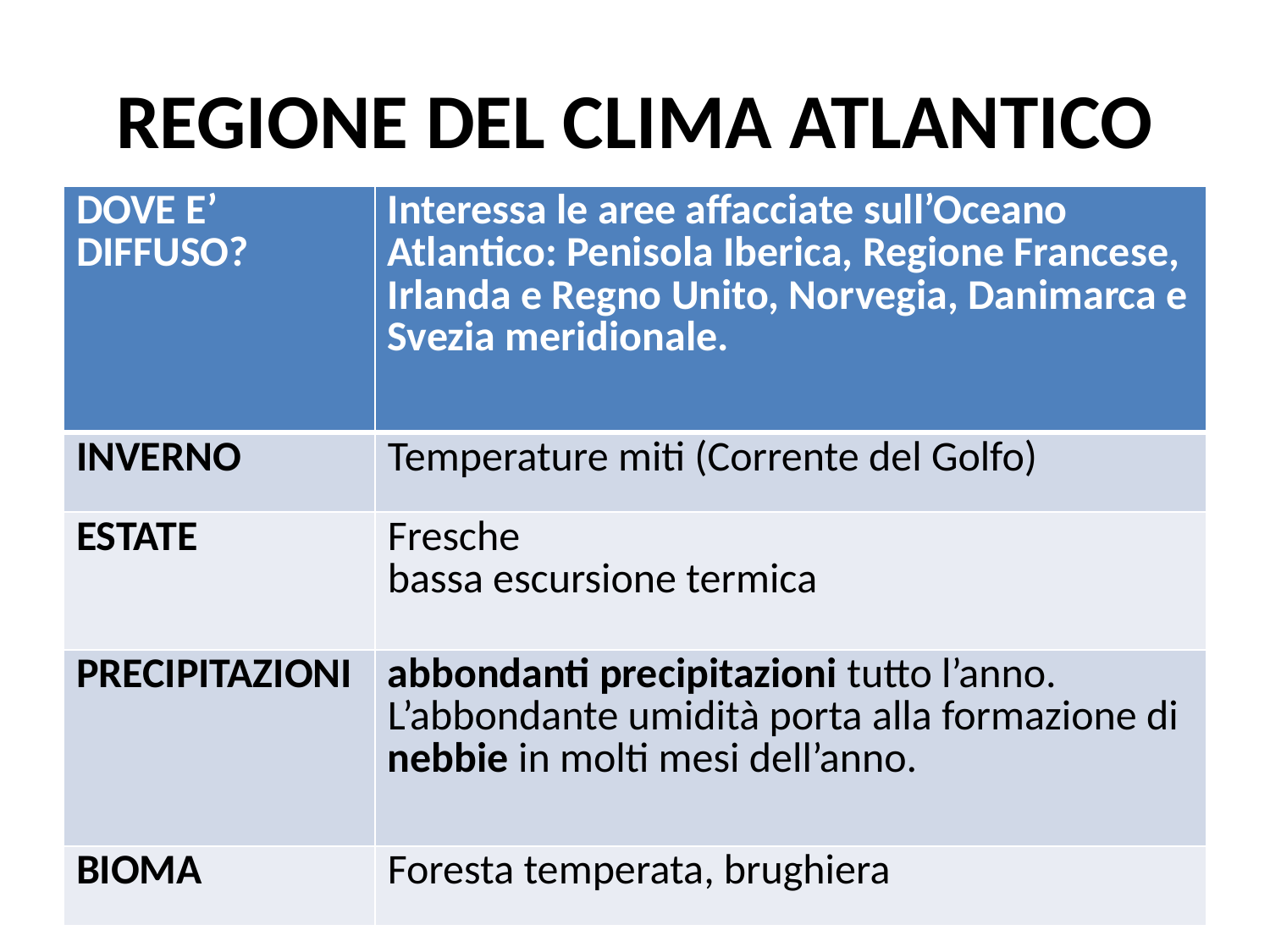

# REGIONE DEL CLIMA ATLANTICO
| DOVE E’ DIFFUSO? | Interessa le aree affacciate sull’Oceano Atlantico: Penisola Iberica, Regione Francese, Irlanda e Regno Unito, Norvegia, Danimarca e Svezia meridionale. |
| --- | --- |
| INVERNO | Temperature miti (Corrente del Golfo) |
| ESTATE | Fresche bassa escursione termica |
| PRECIPITAZIONI | abbondanti precipitazioni tutto l’anno. L’abbondante umidità porta alla formazione di nebbie in molti mesi dell’anno. |
| BIOMA | Foresta temperata, brughiera |